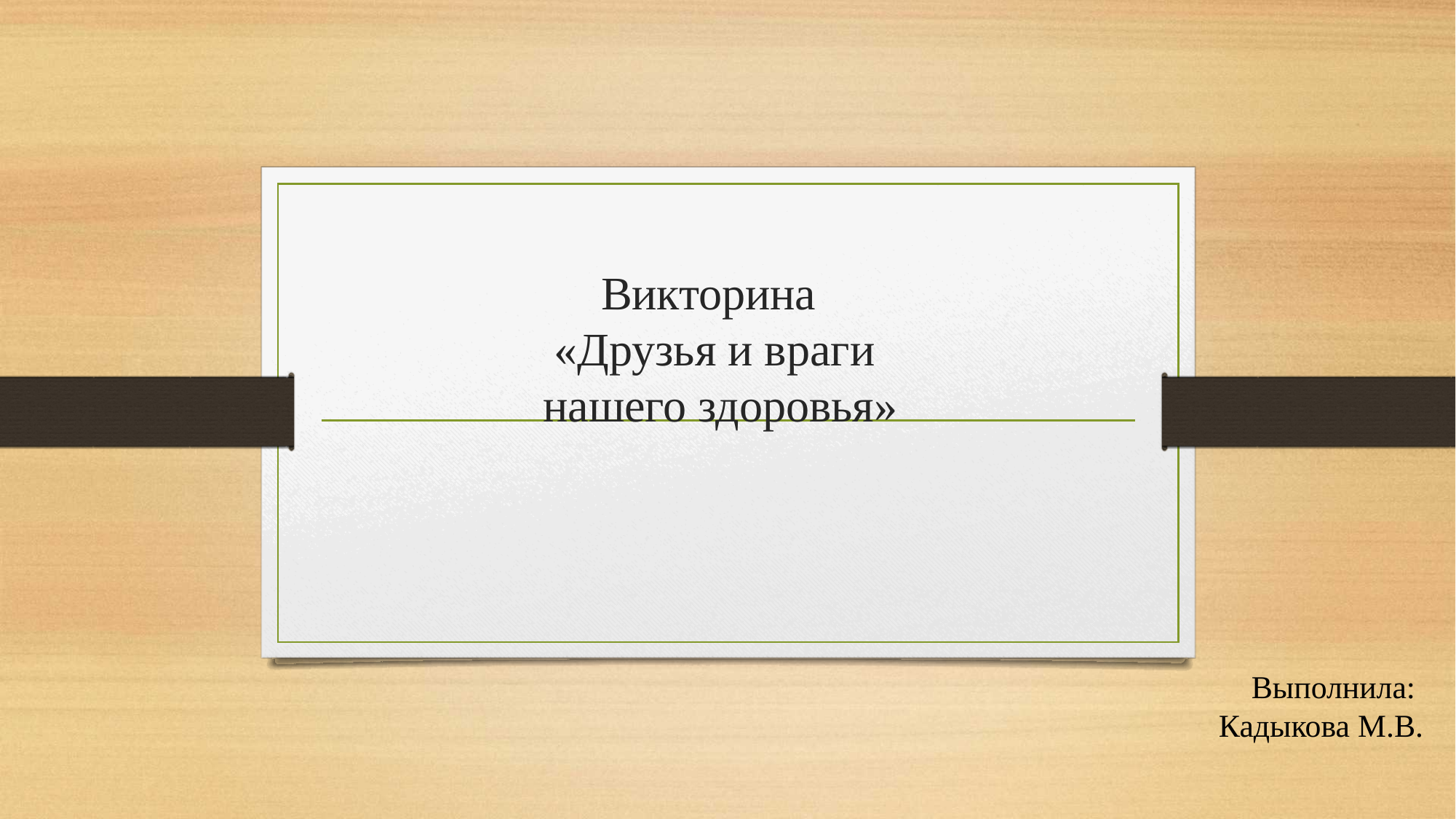

# Викторина «Друзья и враги нашего здоровья»
Выполнила:
Кадыкова М.В.